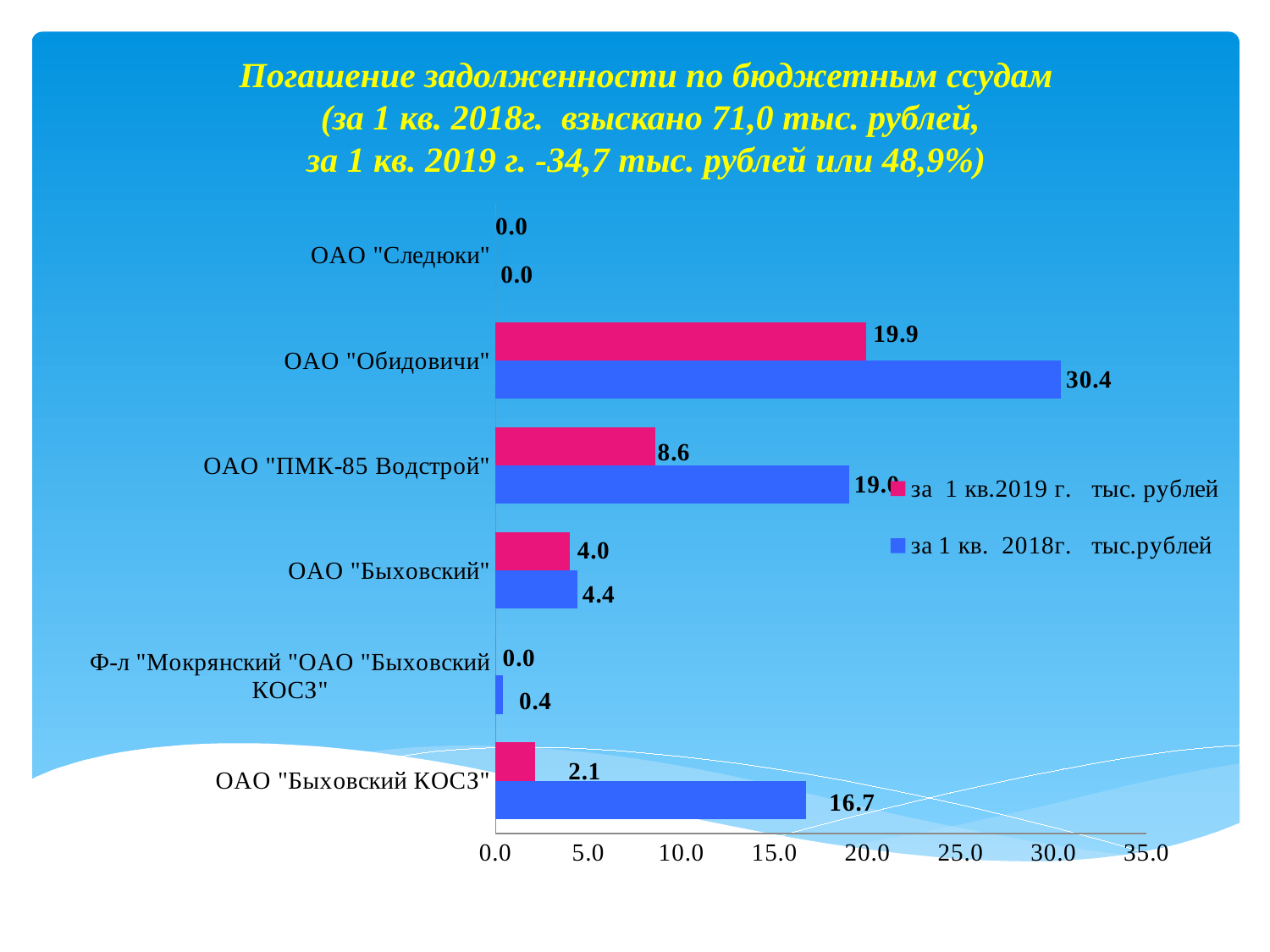

Погашение задолженности по бюджетным ссудам
  (за 1 кв. 2018г.  взыскано 71,0 тыс. рублей,
за 1 кв. 2019 г. -34,7 тыс. рублей или 48,9%)

### Chart

| Category | за 1 кв.  2018г.   тыс.рублей  | за  1 кв.2019 г.   тыс. рублей |
|---|---|---|
| ОАО "Быховский КОСЗ" | 16.7 | 2.1 |
| Ф-л "Мокрянский "ОАО "Быховский КОСЗ" | 0.4 | 0.0 |
| ОАО "Быховский" | 4.4 | 4.0 |
| ОАО "ПМК-85 Водстрой" | 19.0 | 8.6 |
| ОАО "Обидовичи" | 30.4 | 19.9 |
| ОАО "Следюки" | 0.0 | 0.0 |